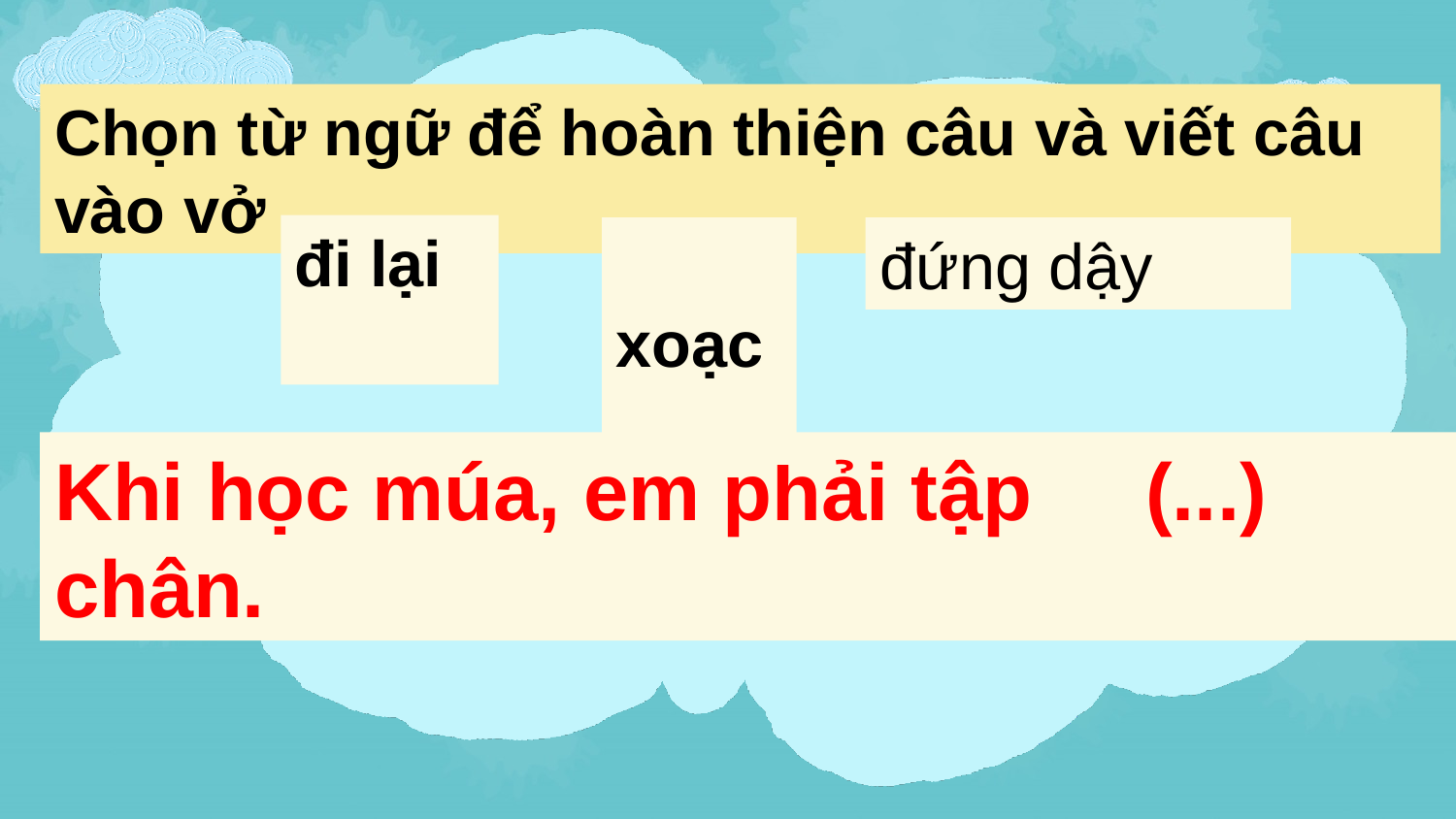

Chọn từ ngữ để hoàn thiện câu và viết câu vào vở
đi lại
đứng dậy
  xoạc
Khi học múa, em phải tập     (...)   chân.